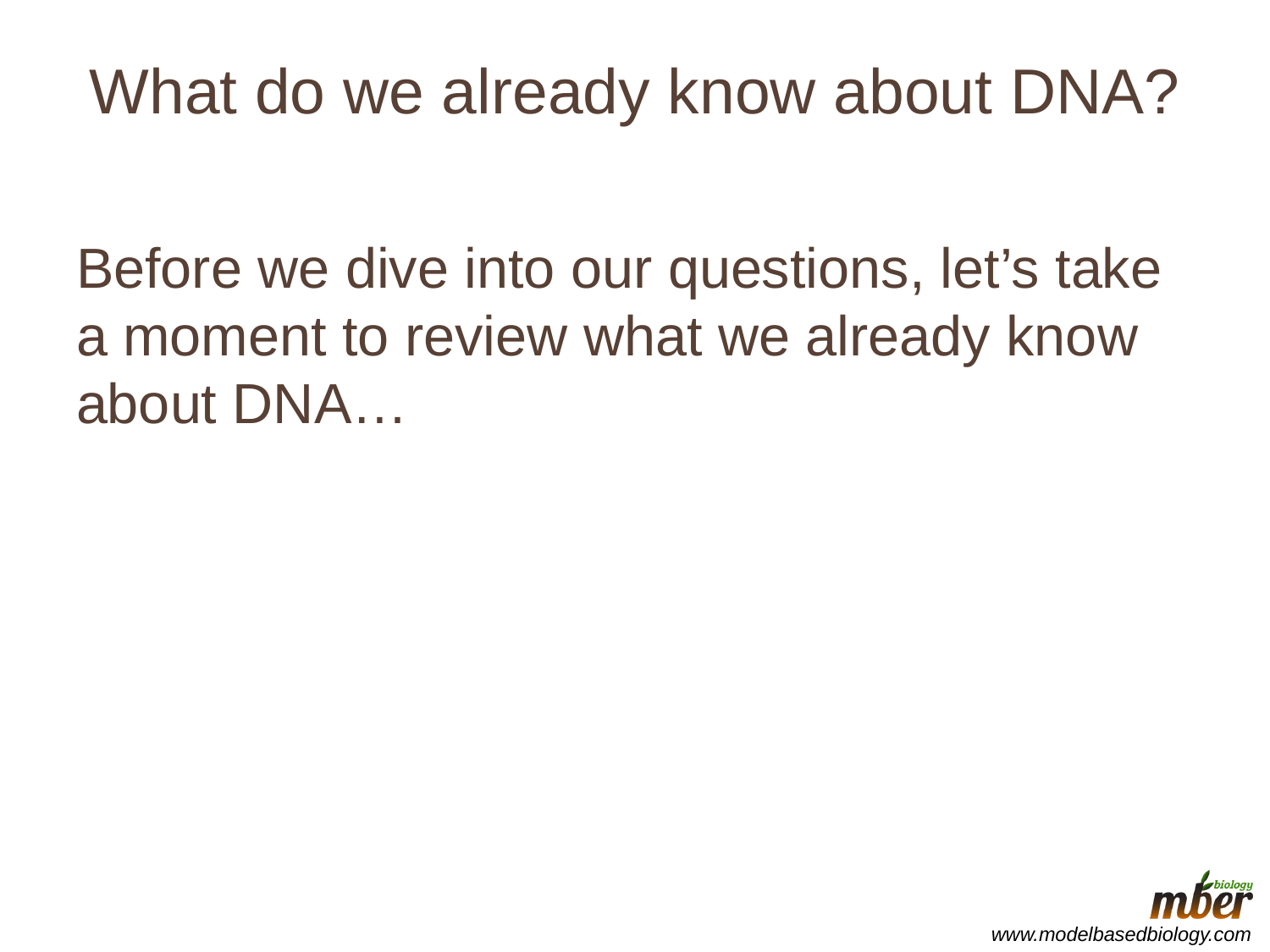

# What do we already know about DNA?

Before we dive into our questions, let’s take a moment to review what we already know about DNA…